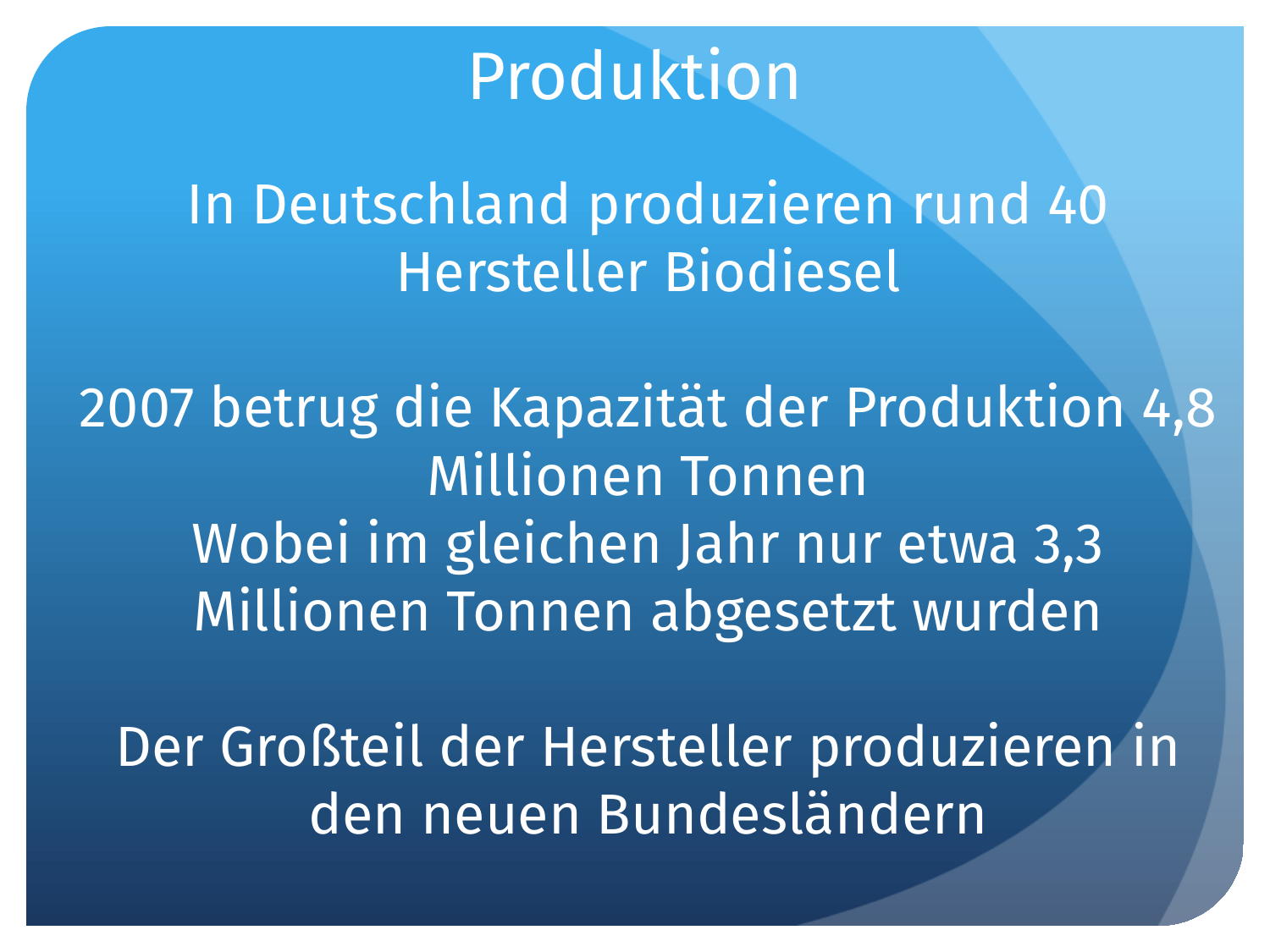

# Produktion

In Deutschland produzieren rund 40 Hersteller Biodiesel

2007 betrug die Kapazität der Produktion 4,8 Millionen Tonnen
Wobei im gleichen Jahr nur etwa 3,3 Millionen Tonnen abgesetzt wurden

Der Großteil der Hersteller produzieren in den neuen Bundesländern